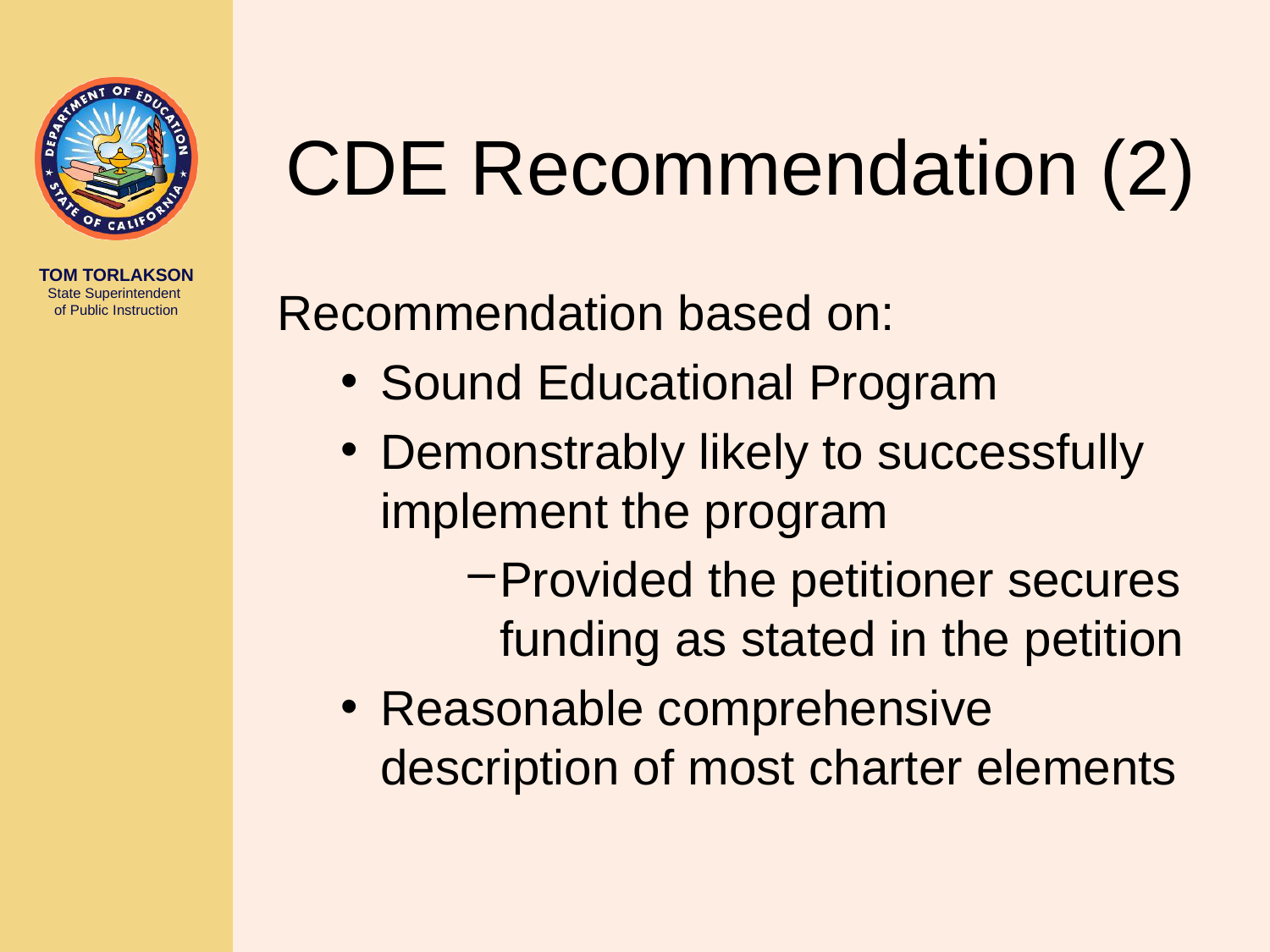

# CDE Recommendation (2)
Recommendation based on:
Sound Educational Program
Demonstrably likely to successfully implement the program
Provided the petitioner secures funding as stated in the petition
Reasonable comprehensive description of most charter elements